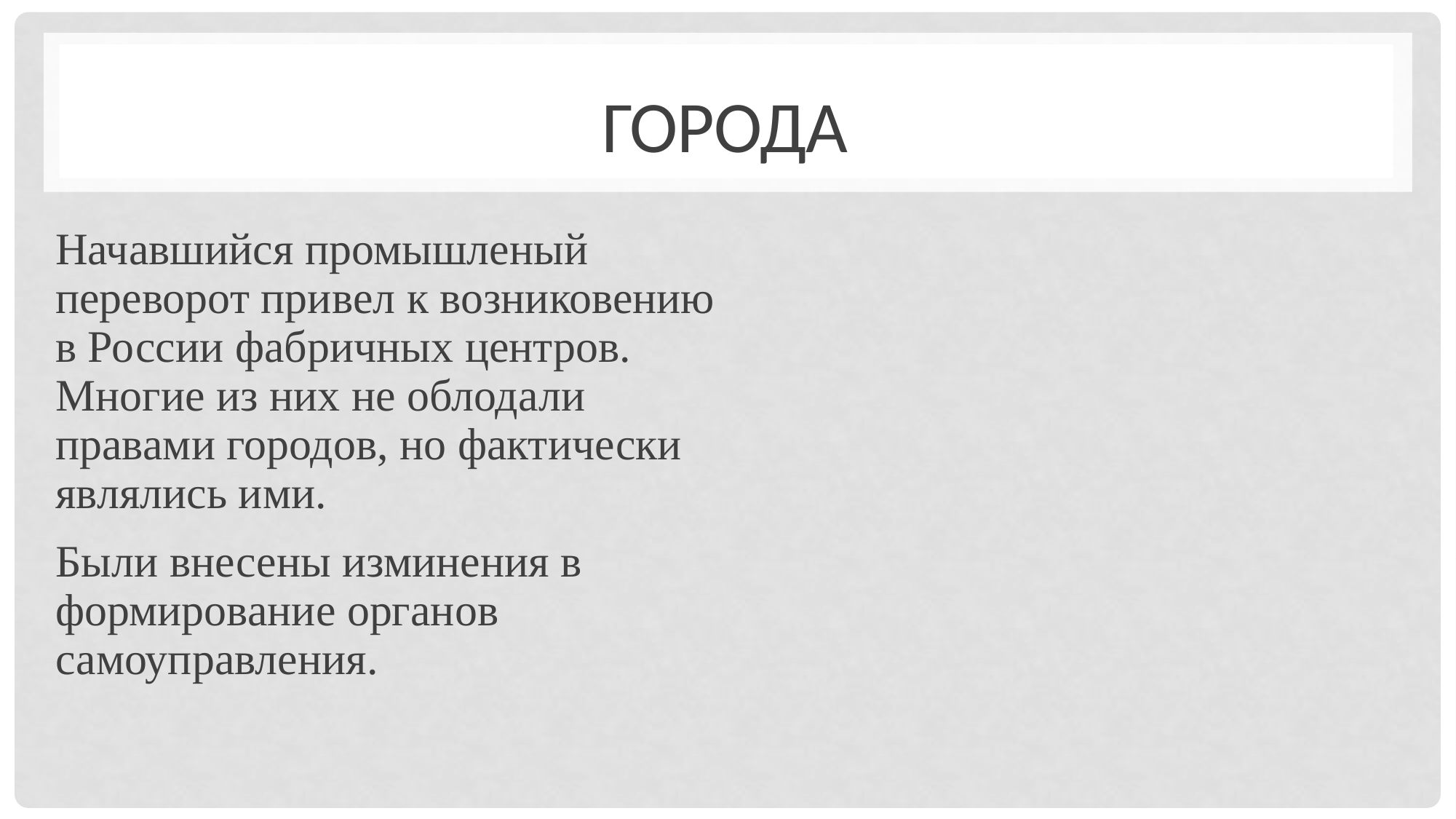

# Города

Начавшийся промышленый переворот привел к возниковению в России фабричных центров. Многие из них не облодали правами городов, но фактически являлись ими.
Были внесены изминения в формирование органов  самоуправления.